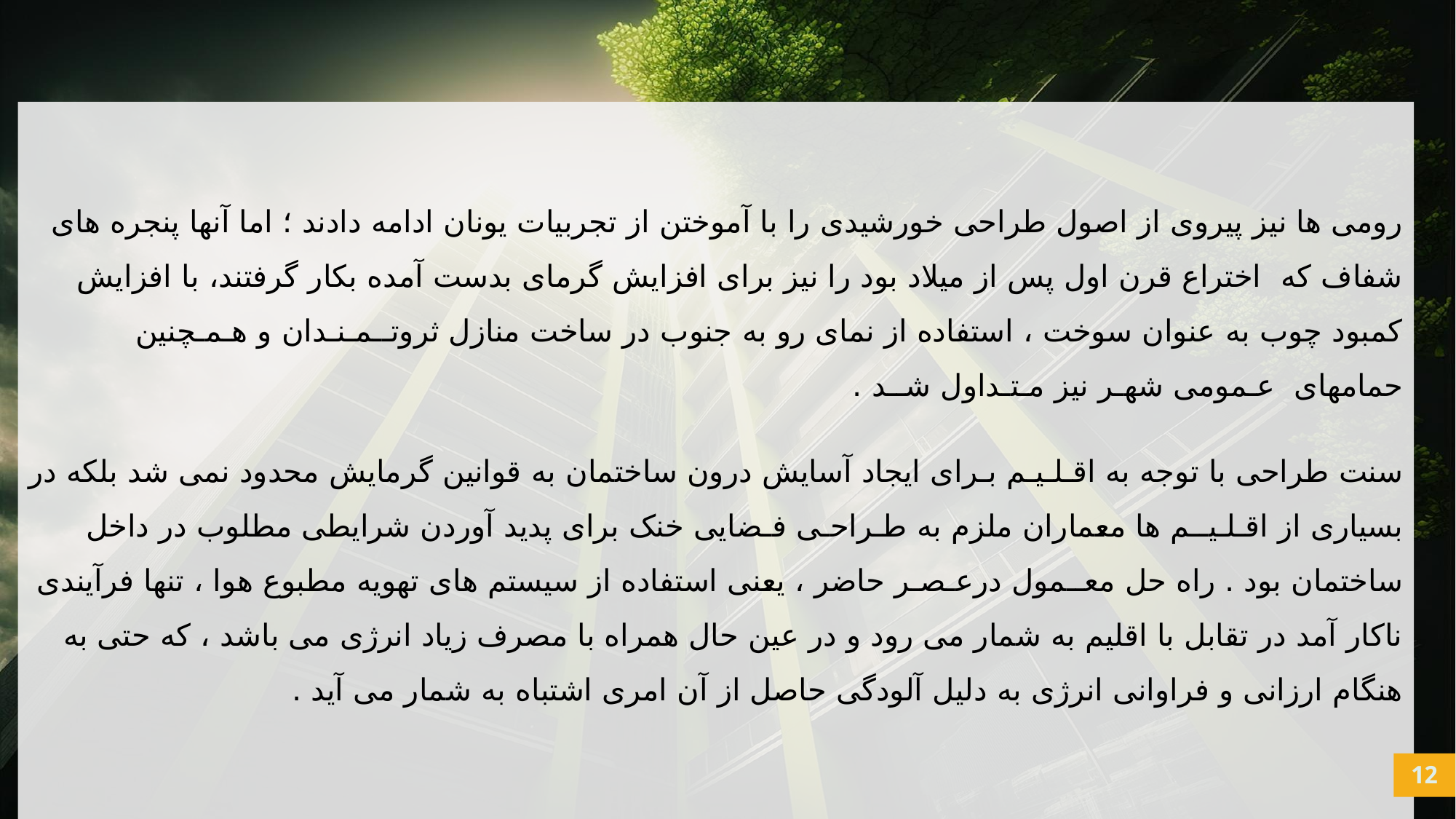

رومی ها نیز پیروی از اصول طراحی خورشیدی را با آموختن از تجربیات یونان ادامه دادند ؛ اما آنها پنجره های شفاف که  اختراع قرن اول پس از میلاد بود را نیز برای افزایش گرمای بدست آمده بکار گرفتند، با افزایش کمبود چوب به عنوان سوخت ، استفاده از نمای رو به جنوب در ساخت منازل ثروتــمـنـدان و هـمـچنین حمامهای  عـمومی شهـر نیز مـتـداول شــد .
سنت طراحی با توجه به اقـلـیـم بـرای ایجاد آسایش درون ساختمان به قوانین گرمایش محدود نمی شد بلکه در بسیاری از اقـلـیــم ها معماران ملزم به طـراحـی فـضایی خنک برای پدید آوردن شرایطی مطلوب در داخل ساختمان بود . راه حل معــمول درعـصـر حاضر ، یعنی استفاده از سیستم های تهویه مطبوع هوا ، تنها فرآیندی ناکار آمد در تقابل با اقلیم به شمار می رود و در عین حال همراه با مصرف زیاد انرژی می باشد ، که حتی به هنگام ارزانی و فراوانی انرژی به دلیل آلودگی حاصل از آن امری اشتباه به شمار می آید .
12